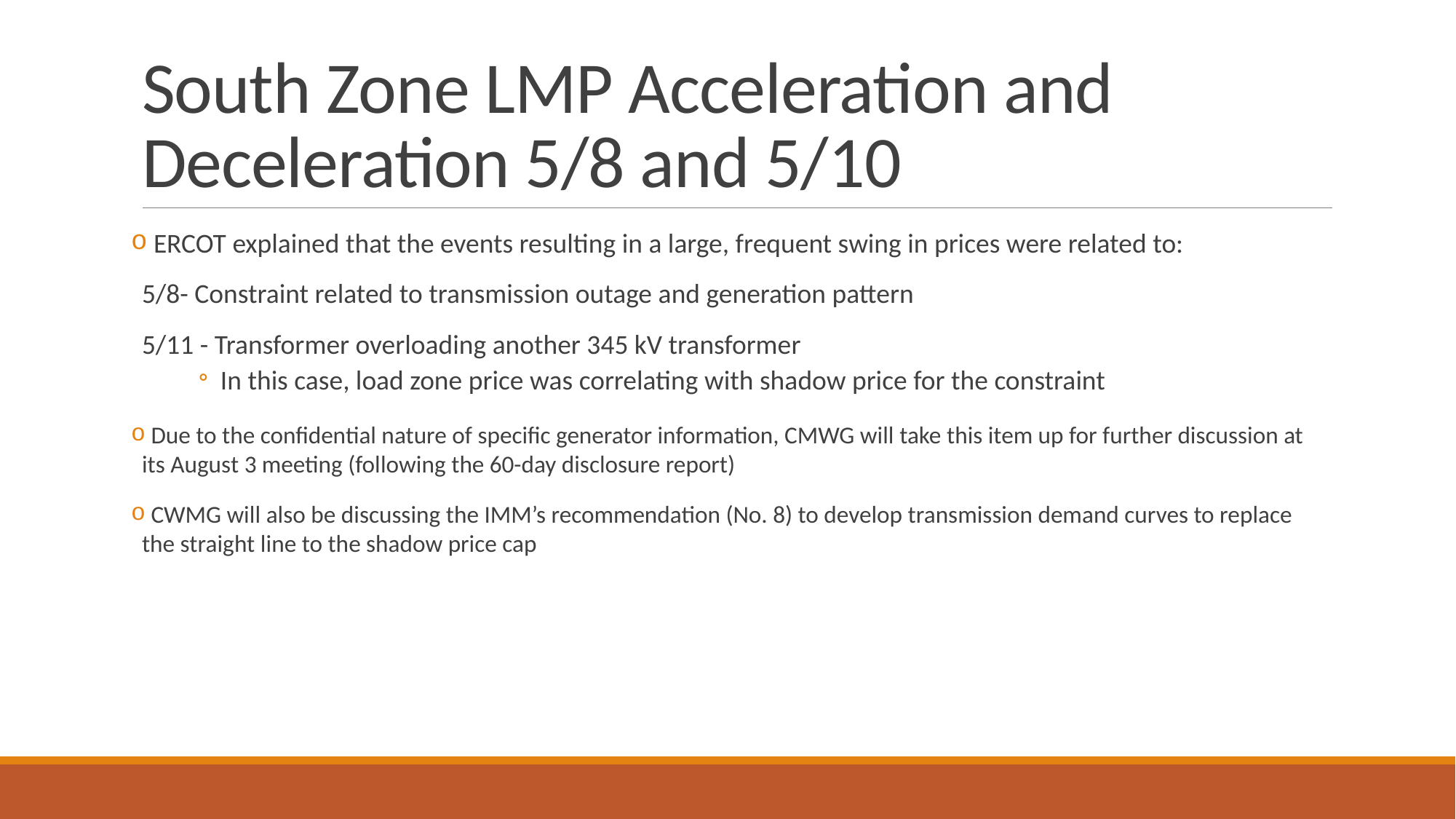

# South Zone LMP Acceleration and Deceleration 5/8 and 5/10
 ERCOT explained that the events resulting in a large, frequent swing in prices were related to:
5/8- Constraint related to transmission outage and generation pattern
5/11 - Transformer overloading another 345 kV transformer
In this case, load zone price was correlating with shadow price for the constraint
 Due to the confidential nature of specific generator information, CMWG will take this item up for further discussion at its August 3 meeting (following the 60-day disclosure report)
 CWMG will also be discussing the IMM’s recommendation (No. 8) to develop transmission demand curves to replace the straight line to the shadow price cap